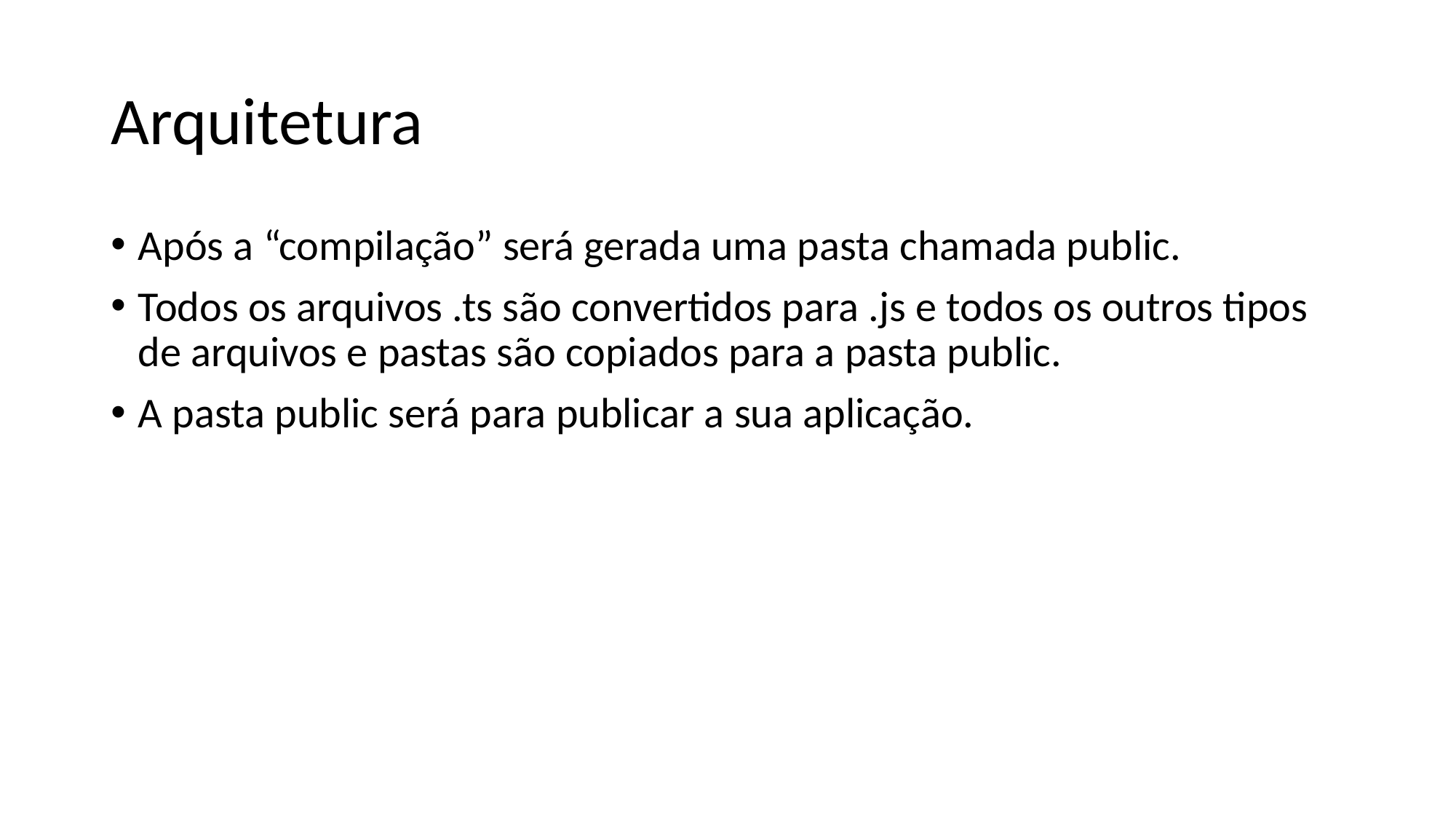

# Arquitetura
Após a “compilação” será gerada uma pasta chamada public.
Todos os arquivos .ts são convertidos para .js e todos os outros tipos de arquivos e pastas são copiados para a pasta public.
A pasta public será para publicar a sua aplicação.